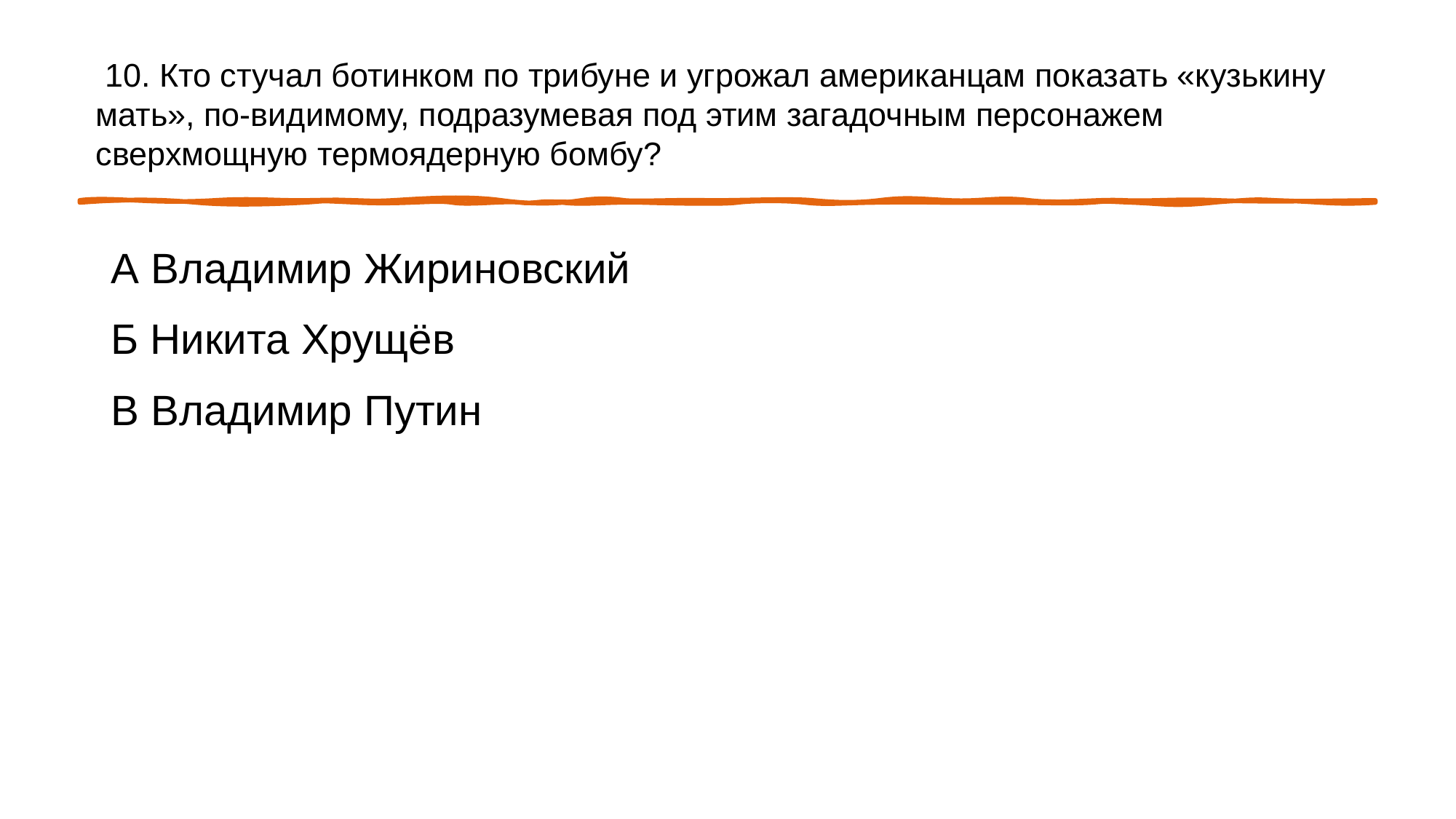

#
 10. Кто стучал ботинком по трибуне и угрожал американцам показать «кузькину мать», по-видимому, подразумевая под этим загадочным персонажем сверхмощную термоядерную бомбу?

А Владимир Жириновский
Б Никита Хрущёв
В Владимир Путин